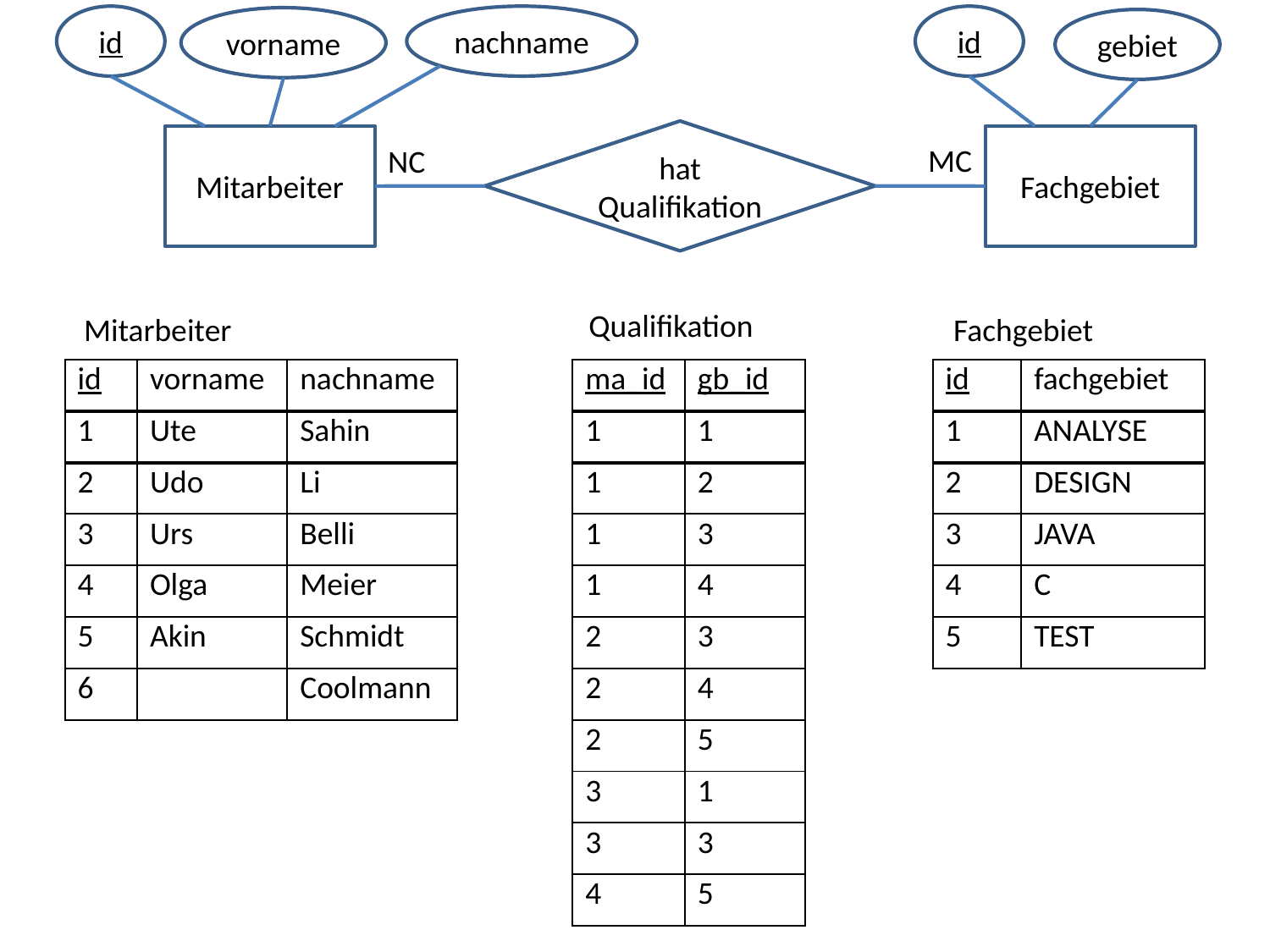

id
nachname
id
vorname
gebiet
hat
Qualifikation
Mitarbeiter
Fachgebiet
MC
NC
Qualifikation
Mitarbeiter
Fachgebiet
| id | vorname | nachname |
| --- | --- | --- |
| 1 | Ute | Sahin |
| 2 | Udo | Li |
| 3 | Urs | Belli |
| 4 | Olga | Meier |
| 5 | Akin | Schmidt |
| 6 |  | Coolmann |
| ma\_id | gb\_id |
| --- | --- |
| 1 | 1 |
| 1 | 2 |
| 1 | 3 |
| 1 | 4 |
| 2 | 3 |
| 2 | 4 |
| 2 | 5 |
| 3 | 1 |
| 3 | 3 |
| 4 | 5 |
| id | fachgebiet |
| --- | --- |
| 1 | ANALYSE |
| 2 | DESIGN |
| 3 | JAVA |
| 4 | C |
| 5 | TEST |